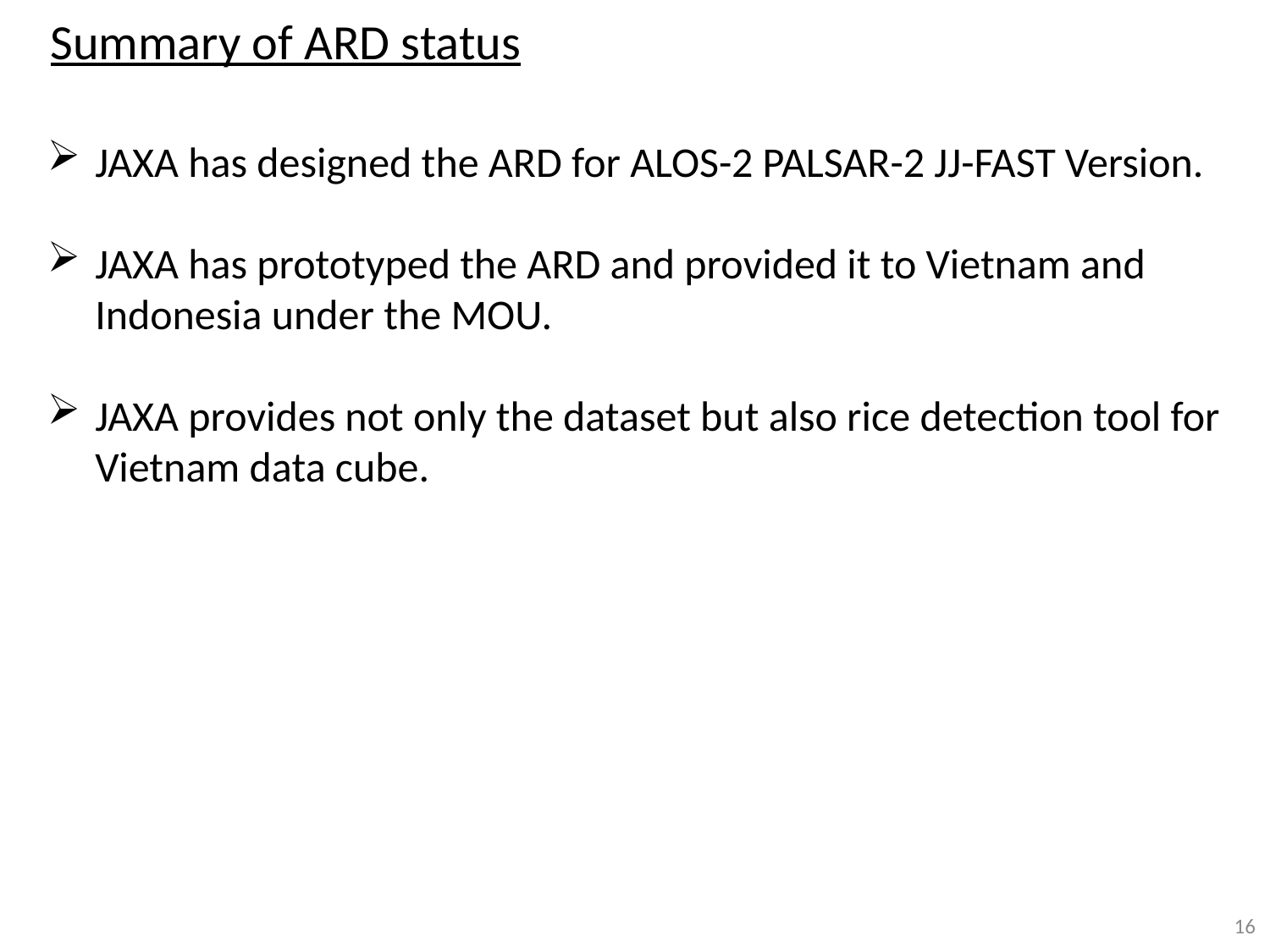

Summary of ARD status

JAXA has designed the ARD for ALOS-2 PALSAR-2 JJ-FAST Version.

JAXA has prototyped the ARD and provided it to Vietnam and Indonesia under the MOU.

JAXA provides not only the dataset but also rice detection tool for Vietnam data cube.
16